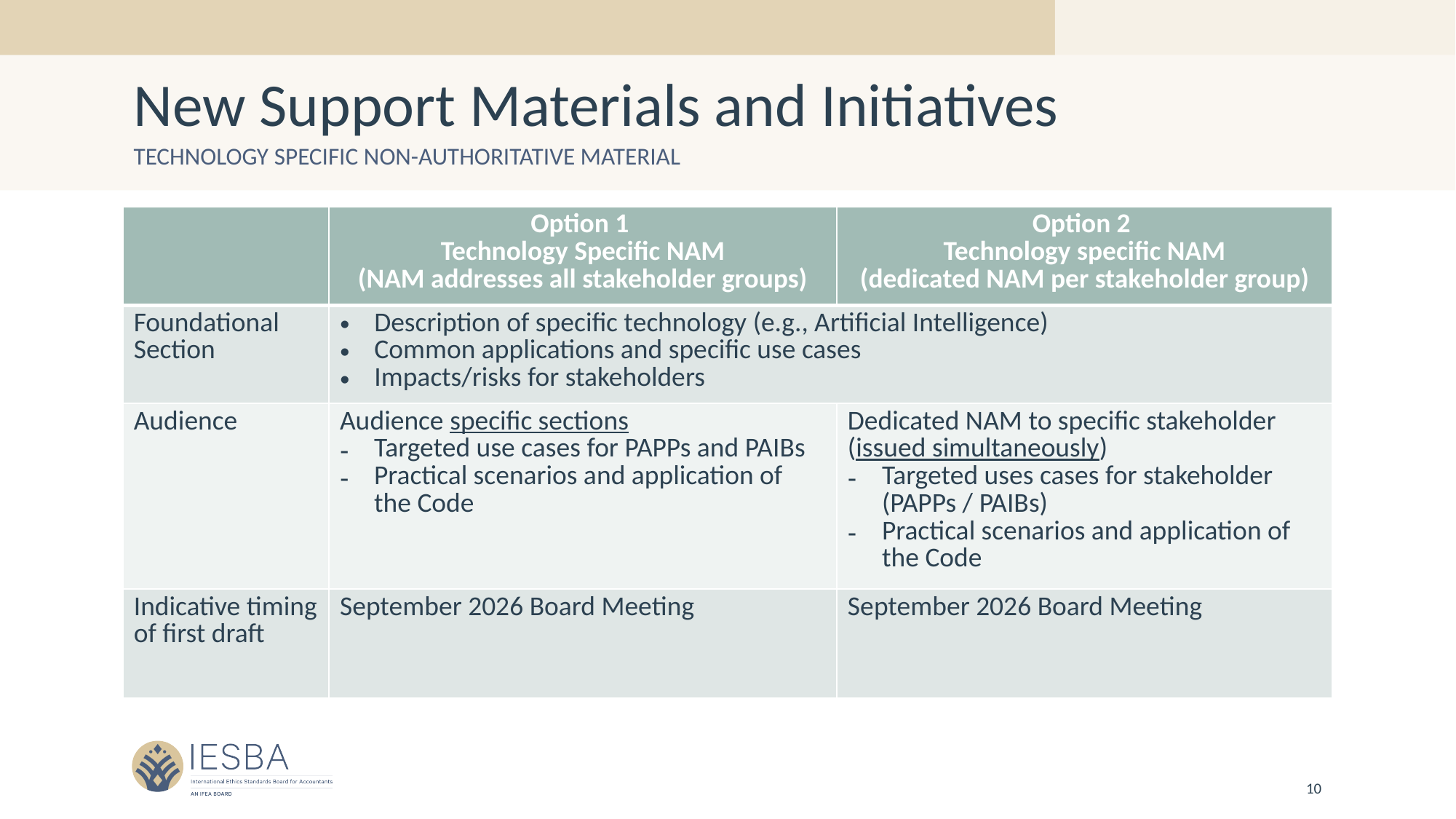

# New Support Materials and Initiatives
Technology specific Non-authoritative material
|  | Option 1 Technology Specific NAM (NAM addresses all stakeholder groups) | Option 2 Technology specific NAM (dedicated NAM per stakeholder group) |
| --- | --- | --- |
| Foundational Section | Description of specific technology (e.g., Artificial Intelligence) Common applications and specific use cases Impacts/risks for stakeholders |  |
| Audience | Audience specific sections Targeted use cases for PAPPs and PAIBs Practical scenarios and application of the Code | Dedicated NAM to specific stakeholder (issued simultaneously) Targeted uses cases for stakeholder (PAPPs / PAIBs) Practical scenarios and application of the Code |
| Indicative timing of first draft | September 2026 Board Meeting | September 2026 Board Meeting |
10